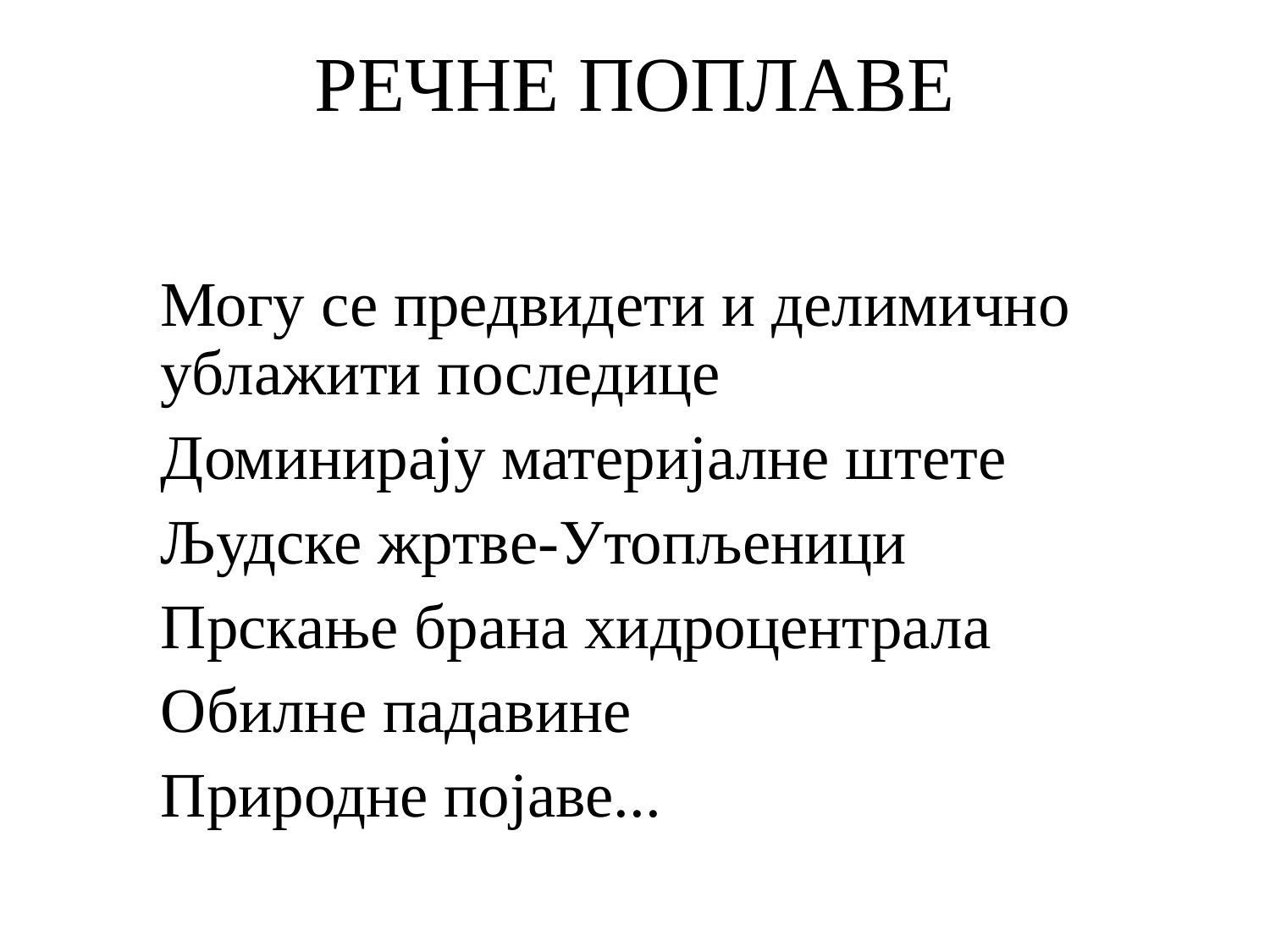

# РЕЧНЕ ПОПЛАВЕ

Могу се предвидети и делимично ублажити последице
Доминирају материјалне штете
Људске жртве-Утопљеници
Прскање брана хидроцентрала
Обилне падавине
Природне појаве...